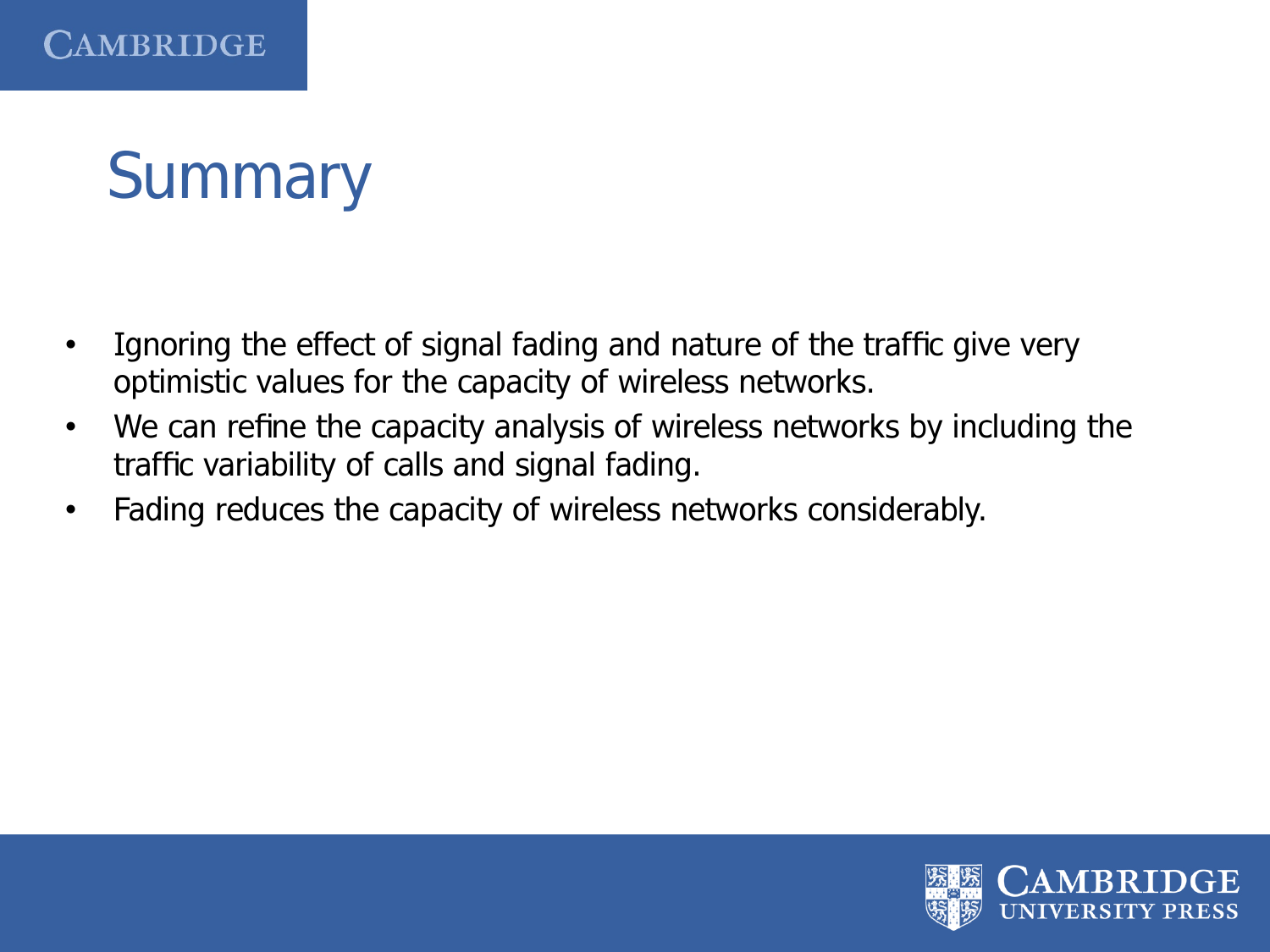

# Summary
Ignoring the effect of signal fading and nature of the traffic give very optimistic values for the capacity of wireless networks.
We can refine the capacity analysis of wireless networks by including the traffic variability of calls and signal fading.
Fading reduces the capacity of wireless networks considerably.